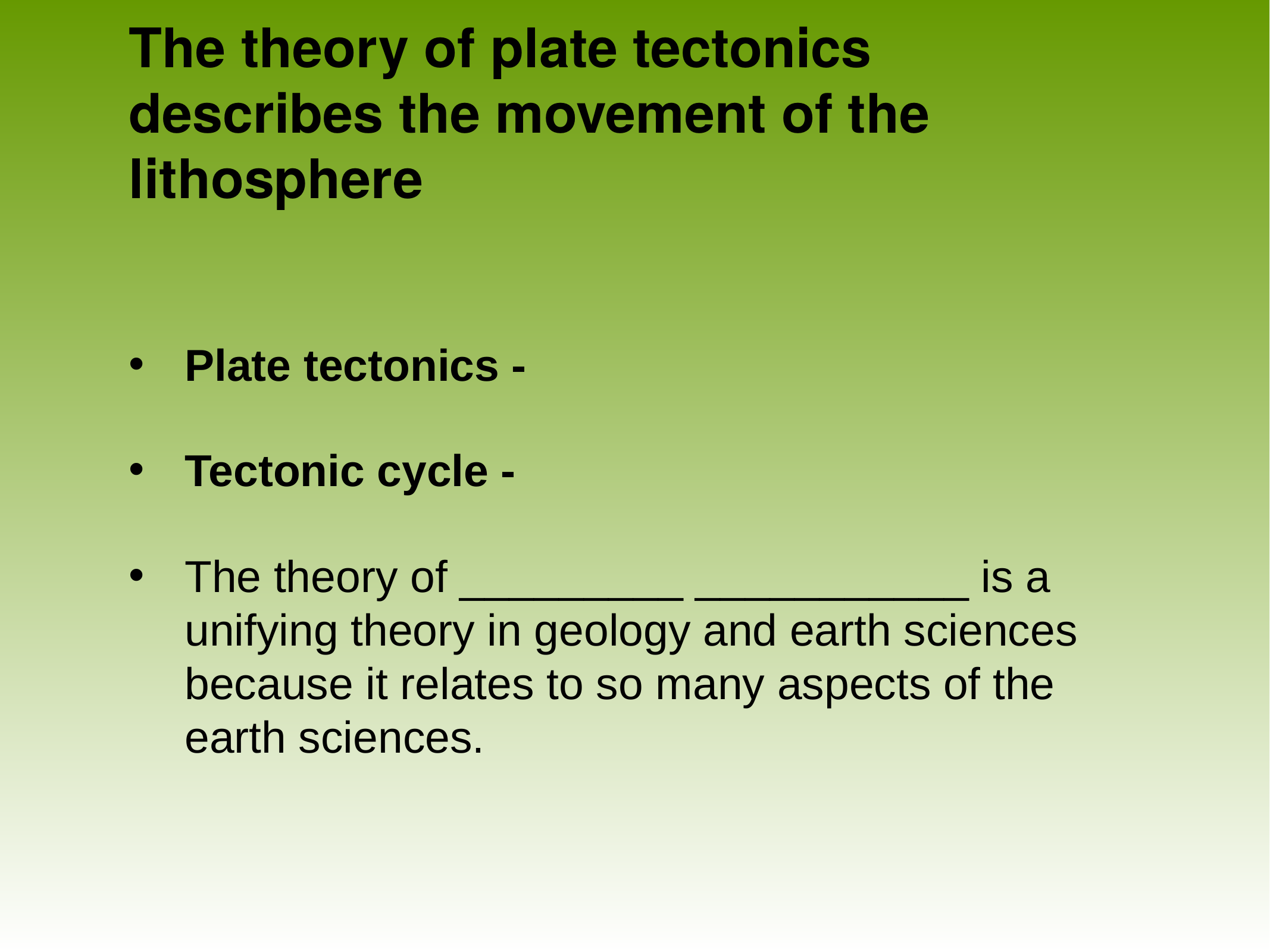

# The theory of plate tectonics describes the movement of the lithosphere
Plate tectonics -
Tectonic cycle -
The theory of _________ ___________ is a unifying theory in geology and earth sciences because it relates to so many aspects of the earth sciences.